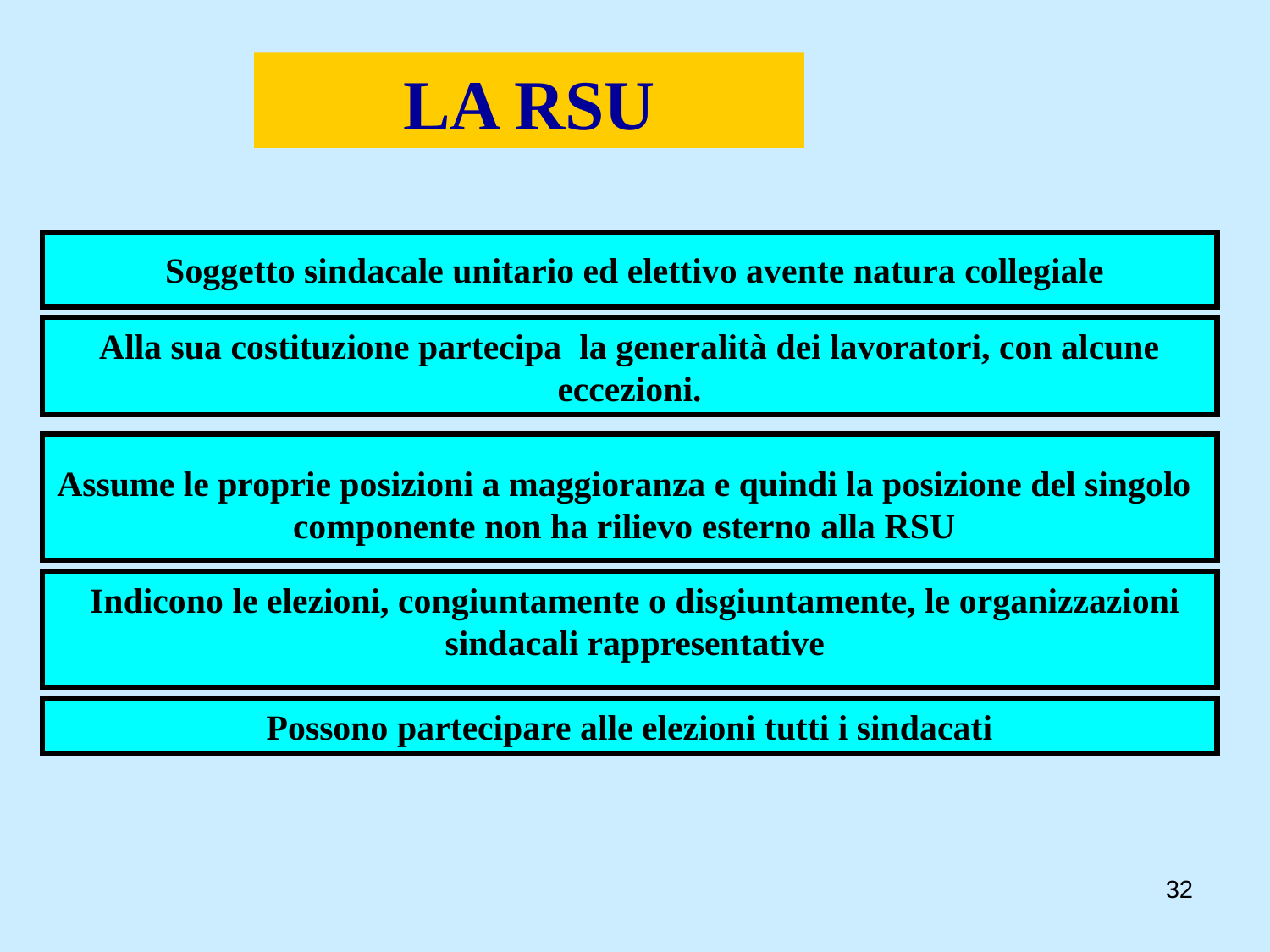

LA RSU

Soggetto sindacale unitario ed elettivo avente natura collegiale
Alla sua costituzione partecipa  la generalità dei lavoratori, con alcune eccezioni.

Assume le proprie posizioni a maggioranza e quindi la posizione del singolo componente non ha rilievo esterno alla RSU

Indicono le elezioni, congiuntamente o disgiuntamente, le organizzazioni sindacali rappresentative
Possono partecipare alle elezioni tutti i sindacati
32